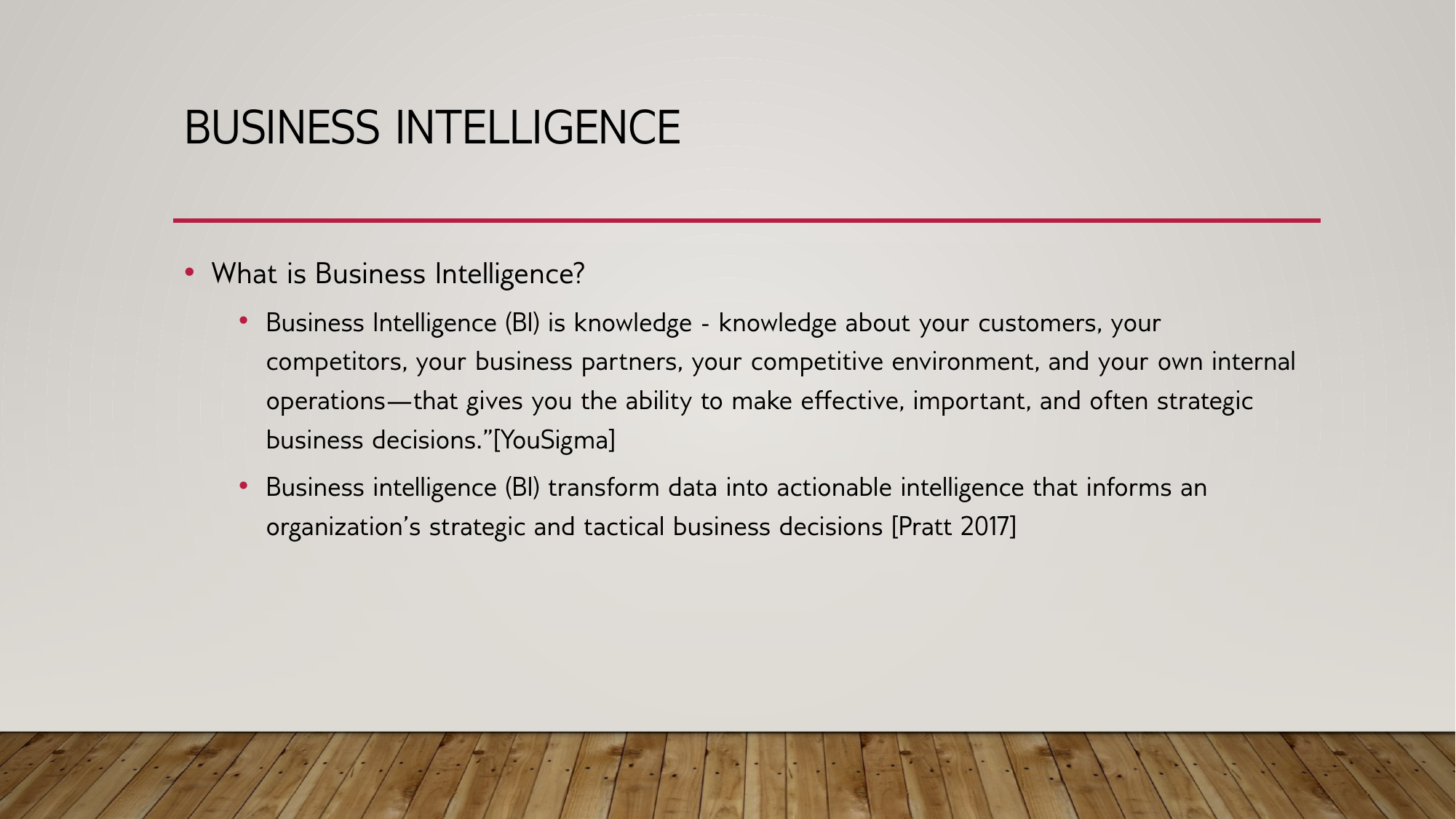

# Business INTELLIGENCE
What is Business Intelligence?
Business Intelligence (BI) is knowledge - knowledge about your customers, your competitors, your business partners, your competitive environment, and your own internal operations—that gives you the ability to make effective, important, and often strategic business decisions.”[YouSigma]
Business intelligence (BI) transform data into actionable intelligence that informs an organization’s strategic and tactical business decisions [Pratt 2017]